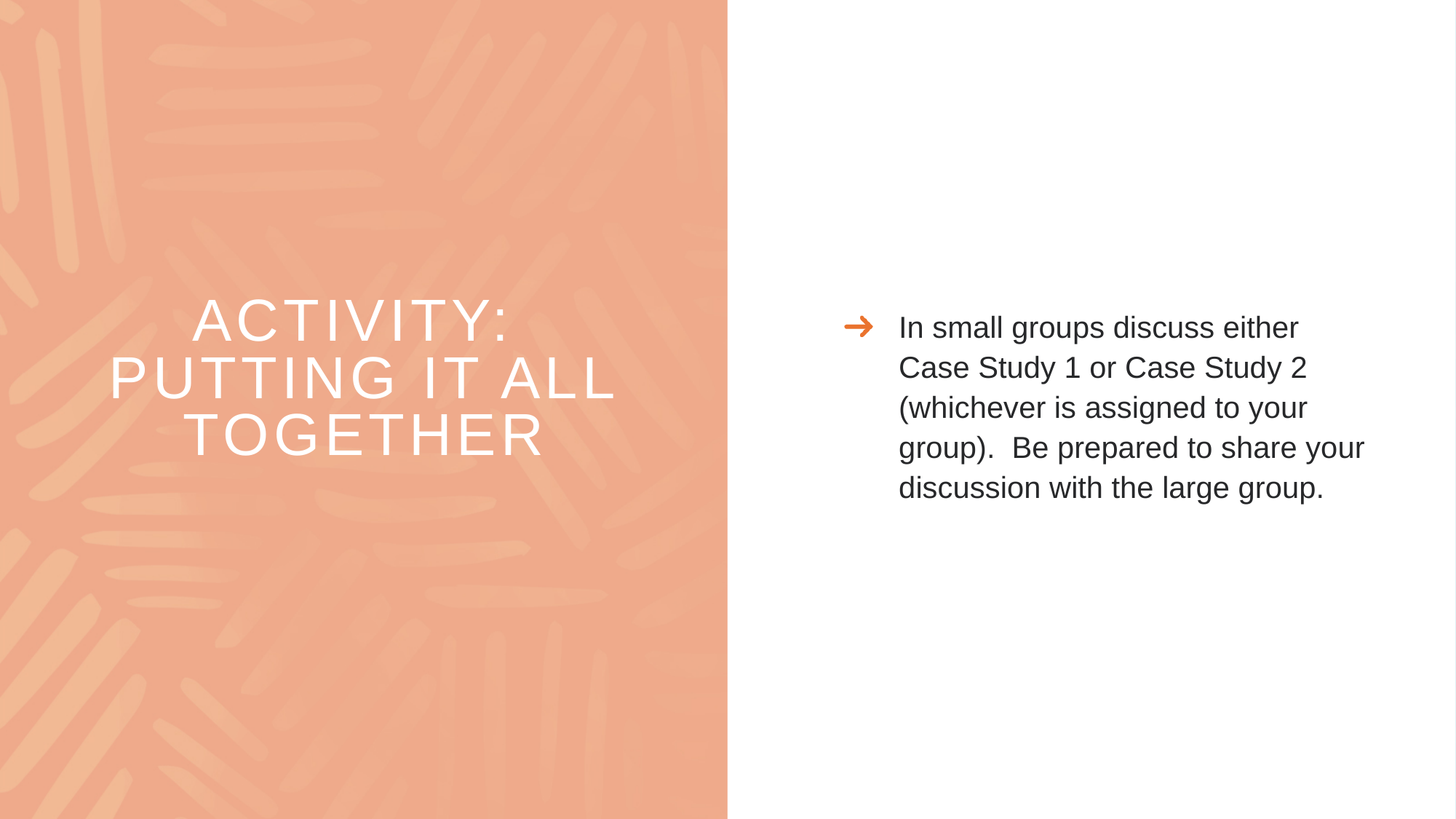

In small groups discuss either Case Study 1 or Case Study 2 (whichever is assigned to your group).  Be prepared to share your discussion with the large group.
# Activity: Putting it all together